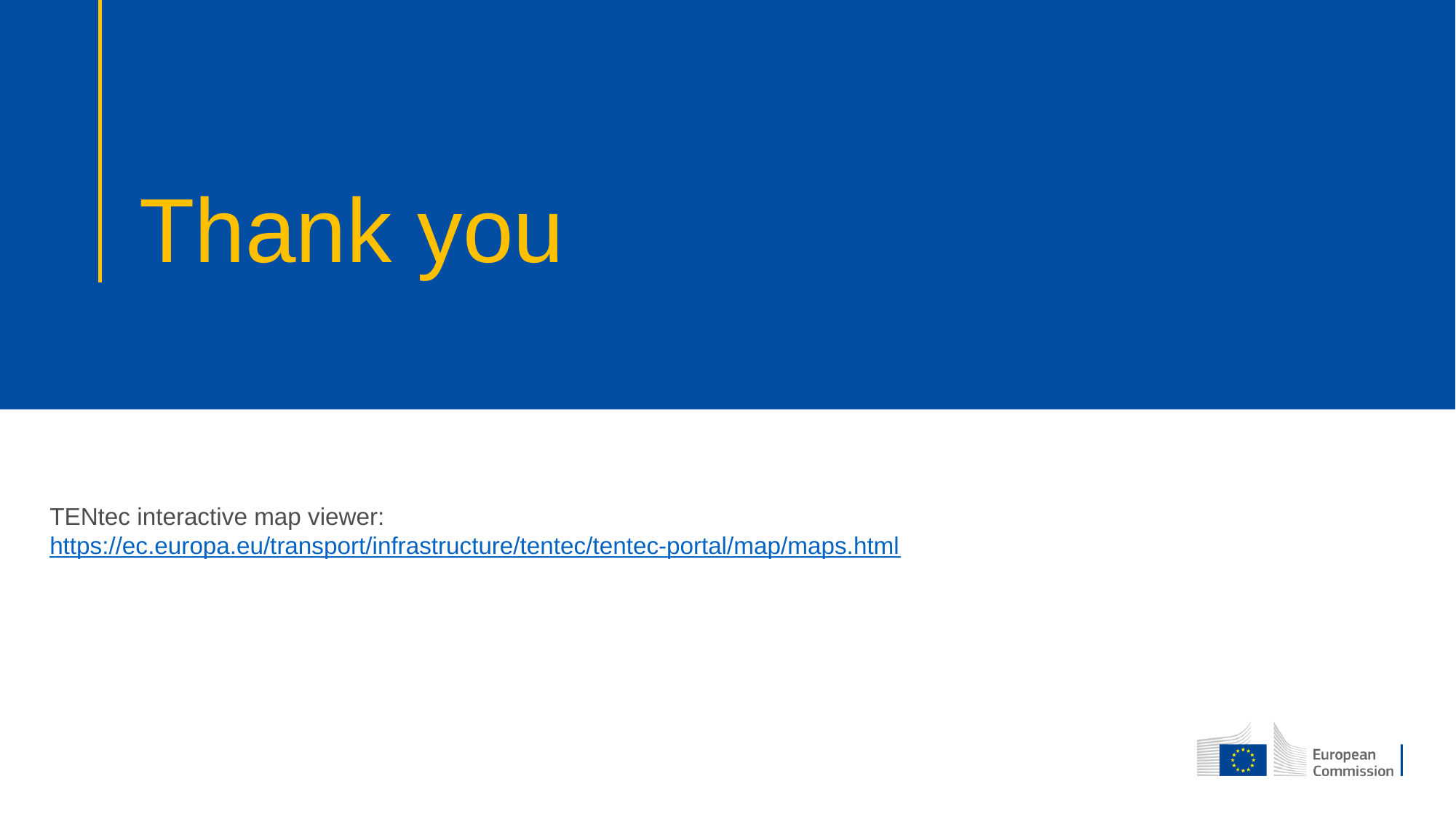

# Thank you

TENtec interactive map viewer:
https://ec.europa.eu/transport/infrastructure/tentec/tentec-portal/map/maps.html